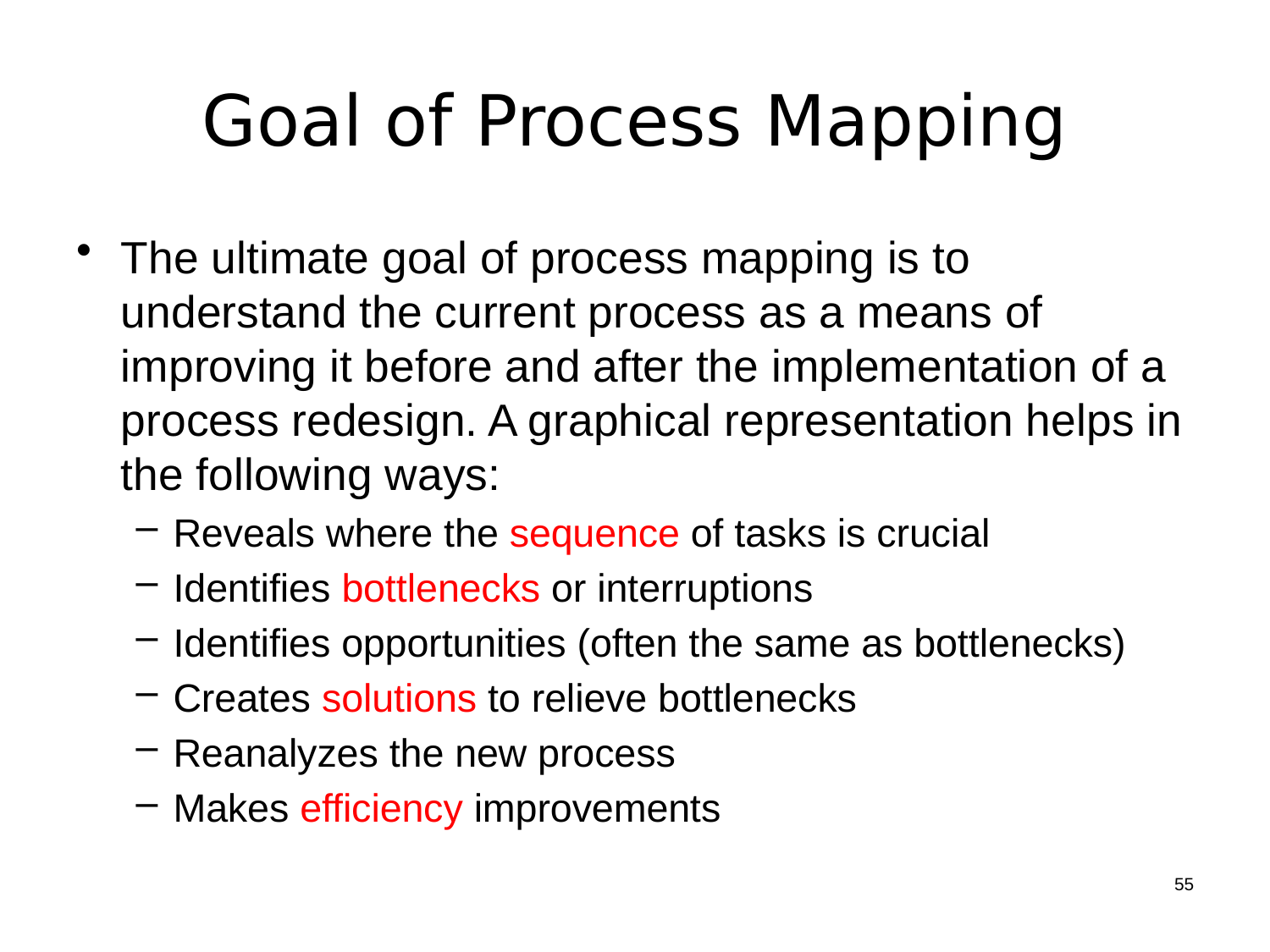

# Goal of Process Mapping
The ultimate goal of process mapping is to understand the current process as a means of improving it before and after the implementation of a process redesign. A graphical representation helps in the following ways:
Reveals where the sequence of tasks is crucial
Identifies bottlenecks or interruptions
Identifies opportunities (often the same as bottlenecks)
Creates solutions to relieve bottlenecks
Reanalyzes the new process
Makes efficiency improvements

55